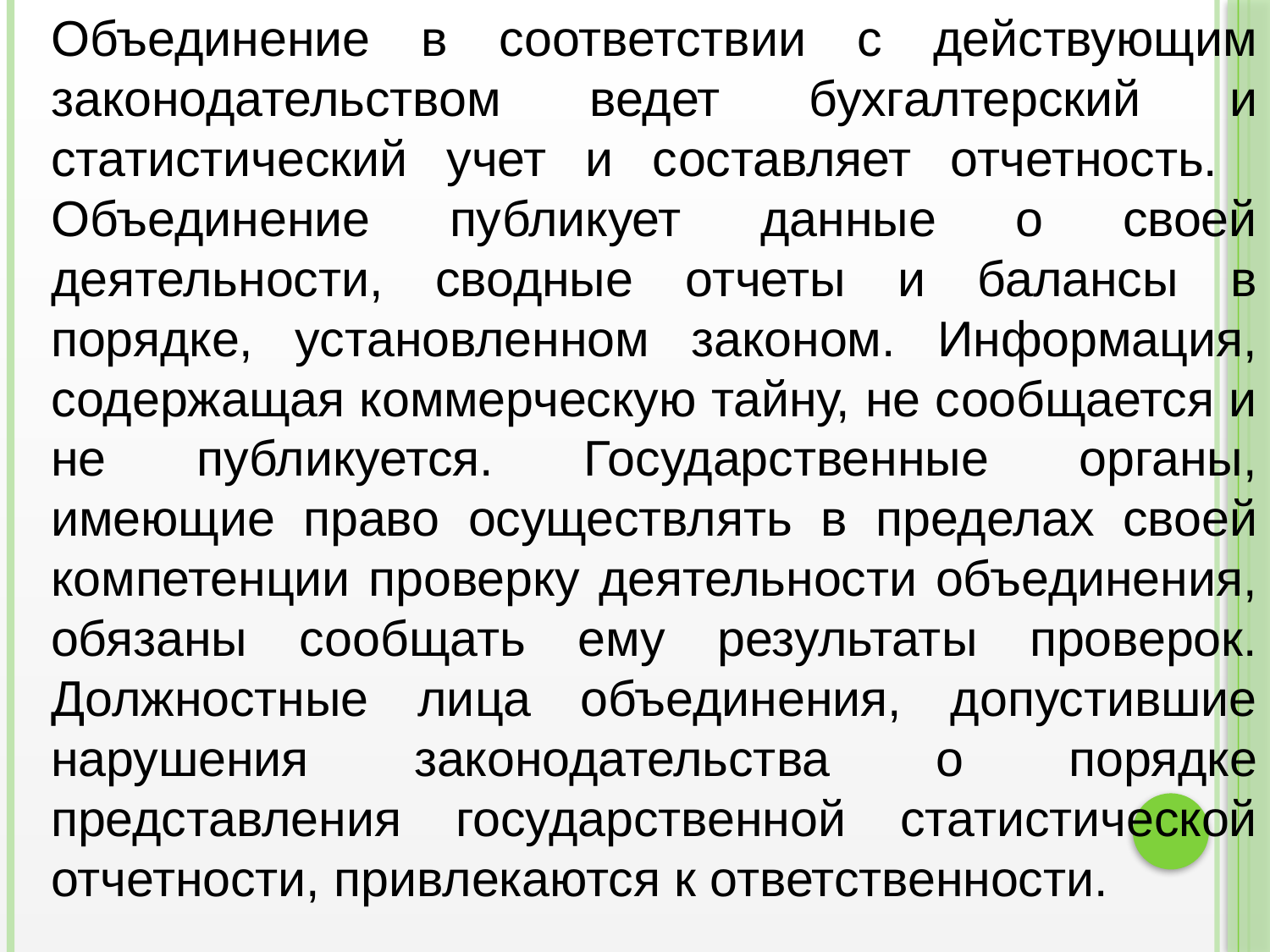

Объединение в соответствии с действующим законодательством ведет бухгалтерский и статистический учет и составляет отчетность.
Объединение публикует данные о своей деятельности, сводные отчеты и балансы в порядке, установленном законом. Информация, содержащая коммерческую тайну, не сообщается и не публикуется. Государственные органы, имеющие право осуществлять в пределах своей компетенции проверку деятельности объединения, обязаны сообщать ему результаты проверок. Должностные лица объединения, допустившие нарушения законодательства о порядке представления государственной статистической отчетности, привлекаются к ответственности.